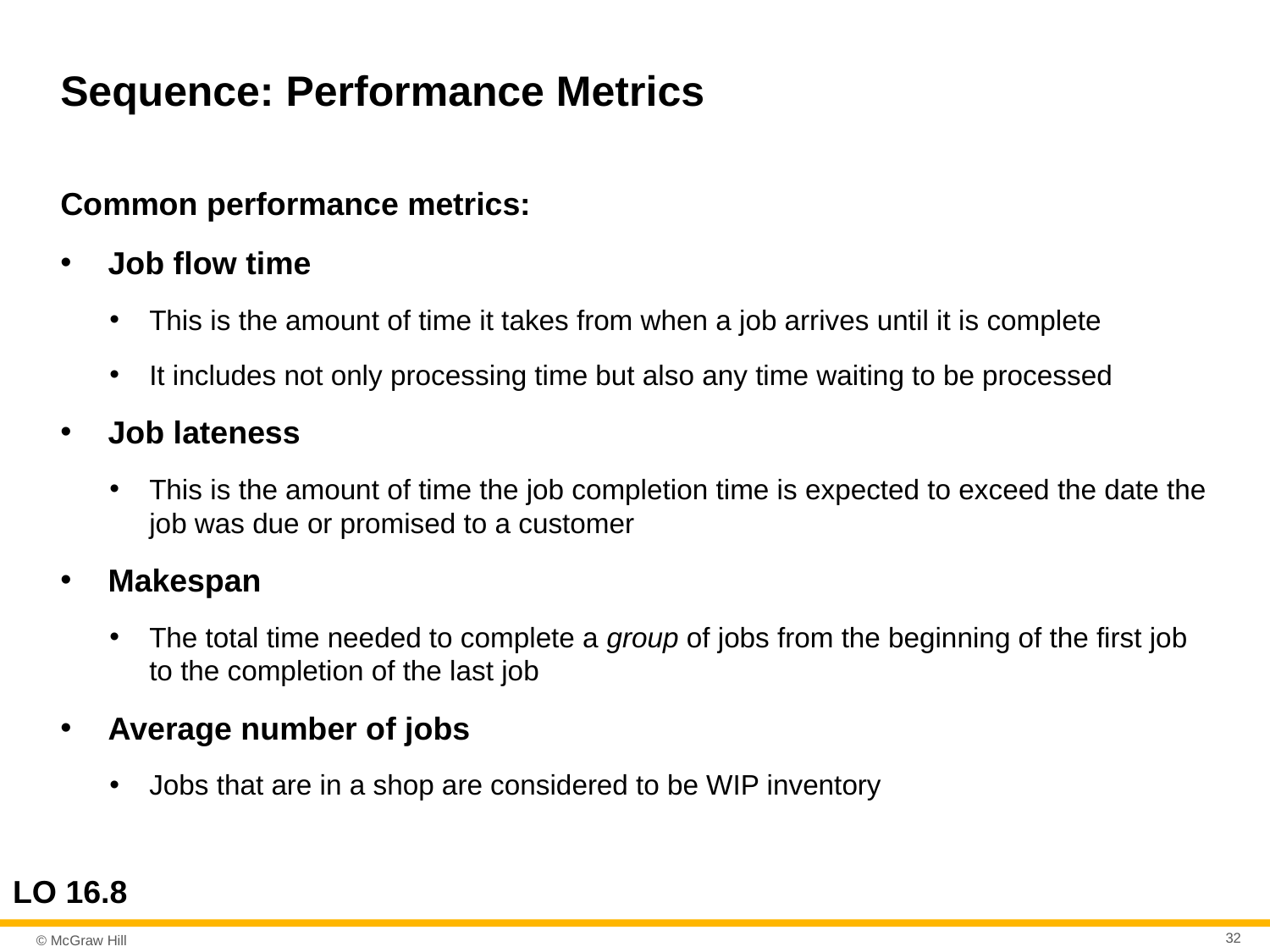

# Sequence: Performance Metrics
Common performance metrics:
Job flow time
This is the amount of time it takes from when a job arrives until it is complete
It includes not only processing time but also any time waiting to be processed
Job lateness
This is the amount of time the job completion time is expected to exceed the date the job was due or promised to a customer
Makespan
The total time needed to complete a group of jobs from the beginning of the first job to the completion of the last job
Average number of jobs
Jobs that are in a shop are considered to be WIP inventory
LO 16.8